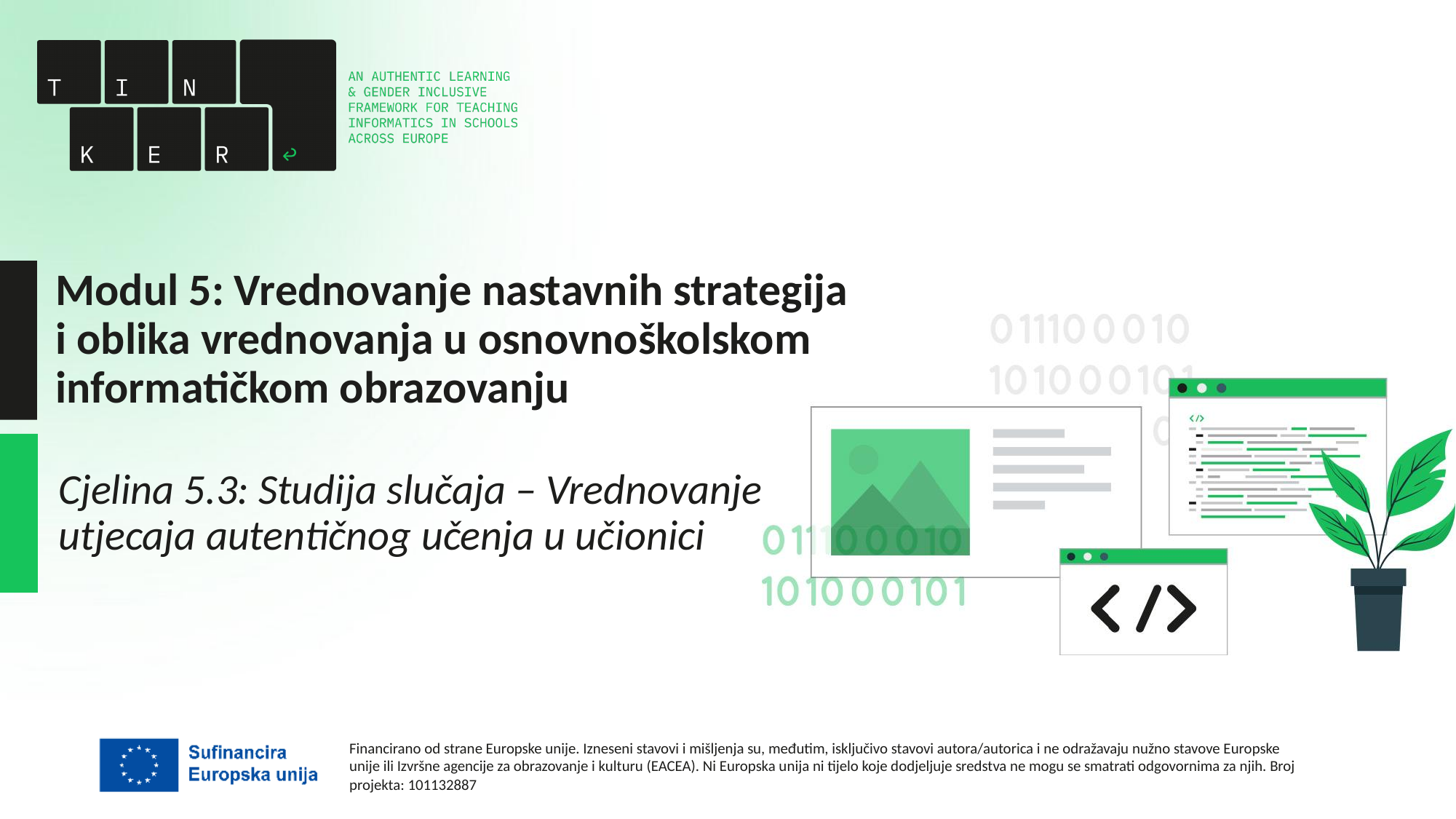

# Modul 5: Vrednovanje nastavnih strategija i oblika vrednovanja u osnovnoškolskom informatičkom obrazovanju

Cjelina 5.3: Studija slučaja – Vrednovanje
utjecaja autentičnog učenja u učionici